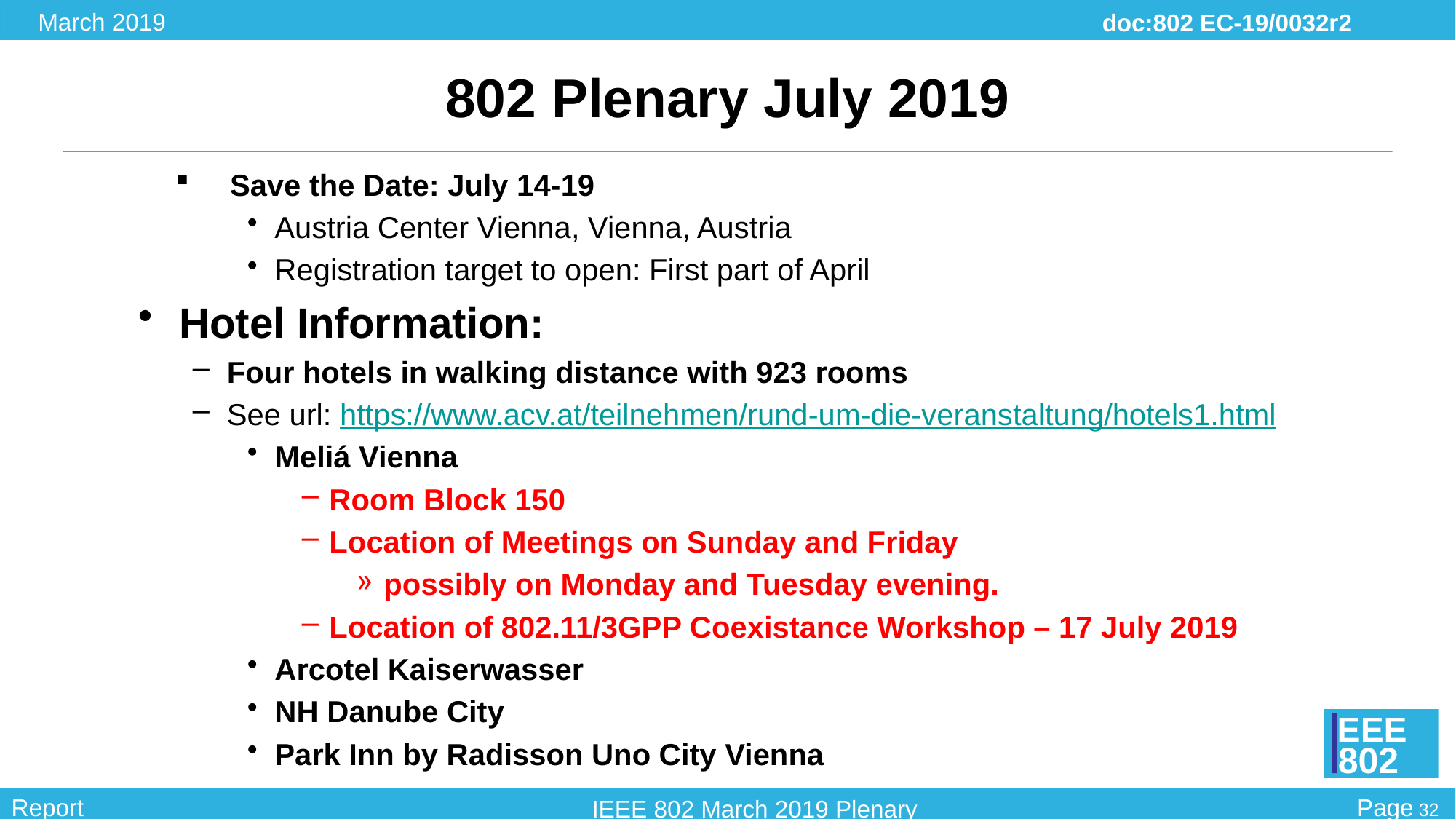

# 802 Plenary July 2019
Save the Date: July 14-19
Austria Center Vienna, Vienna, Austria
Registration target to open: First part of April
Hotel Information:
Four hotels in walking distance with 923 rooms
See url: https://www.acv.at/teilnehmen/rund-um-die-veranstaltung/hotels1.html
Meliá Vienna
Room Block 150
Location of Meetings on Sunday and Friday
possibly on Monday and Tuesday evening.
Location of 802.11/3GPP Coexistance Workshop – 17 July 2019
Arcotel Kaiserwasser
NH Danube City
Park Inn by Radisson Uno City Vienna